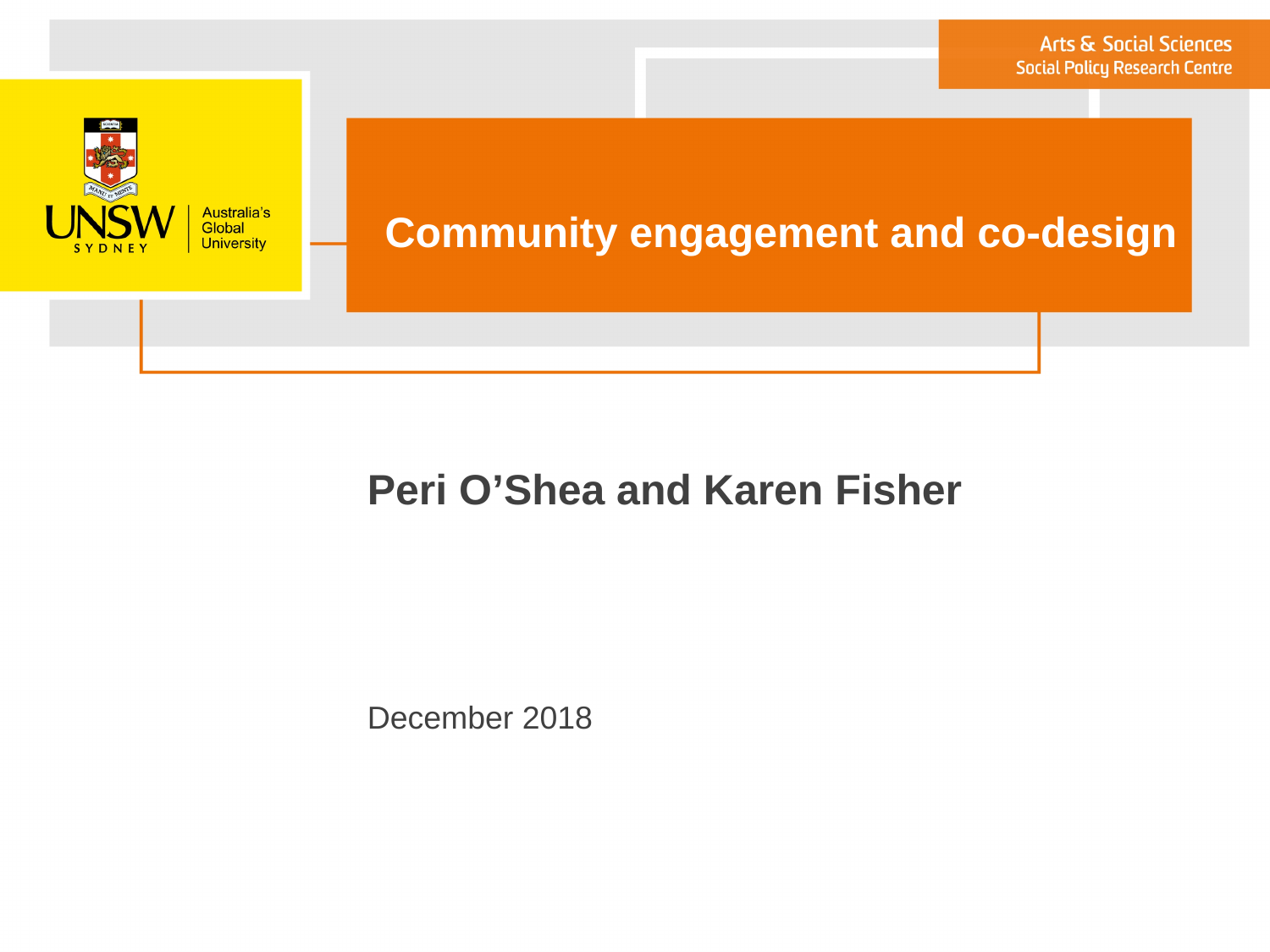

Community engagement and co-design
Peri O’Shea and Karen Fisher

December 2018